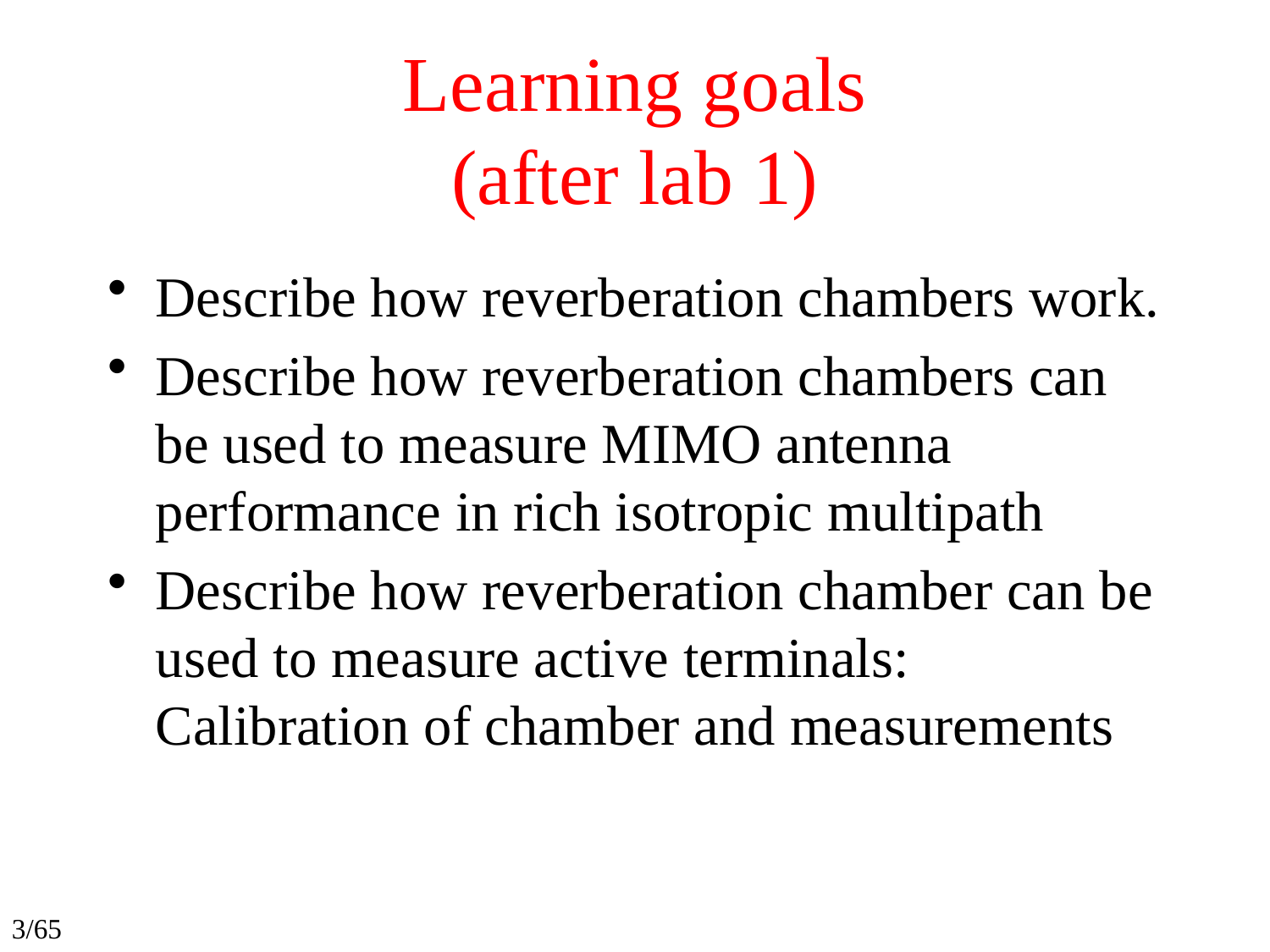

# Learning goals (after lab 1)
Describe how reverberation chambers work.
Describe how reverberation chambers can be used to measure MIMO antenna performance in rich isotropic multipath
Describe how reverberation chamber can be used to measure active terminals: Calibration of chamber and measurements